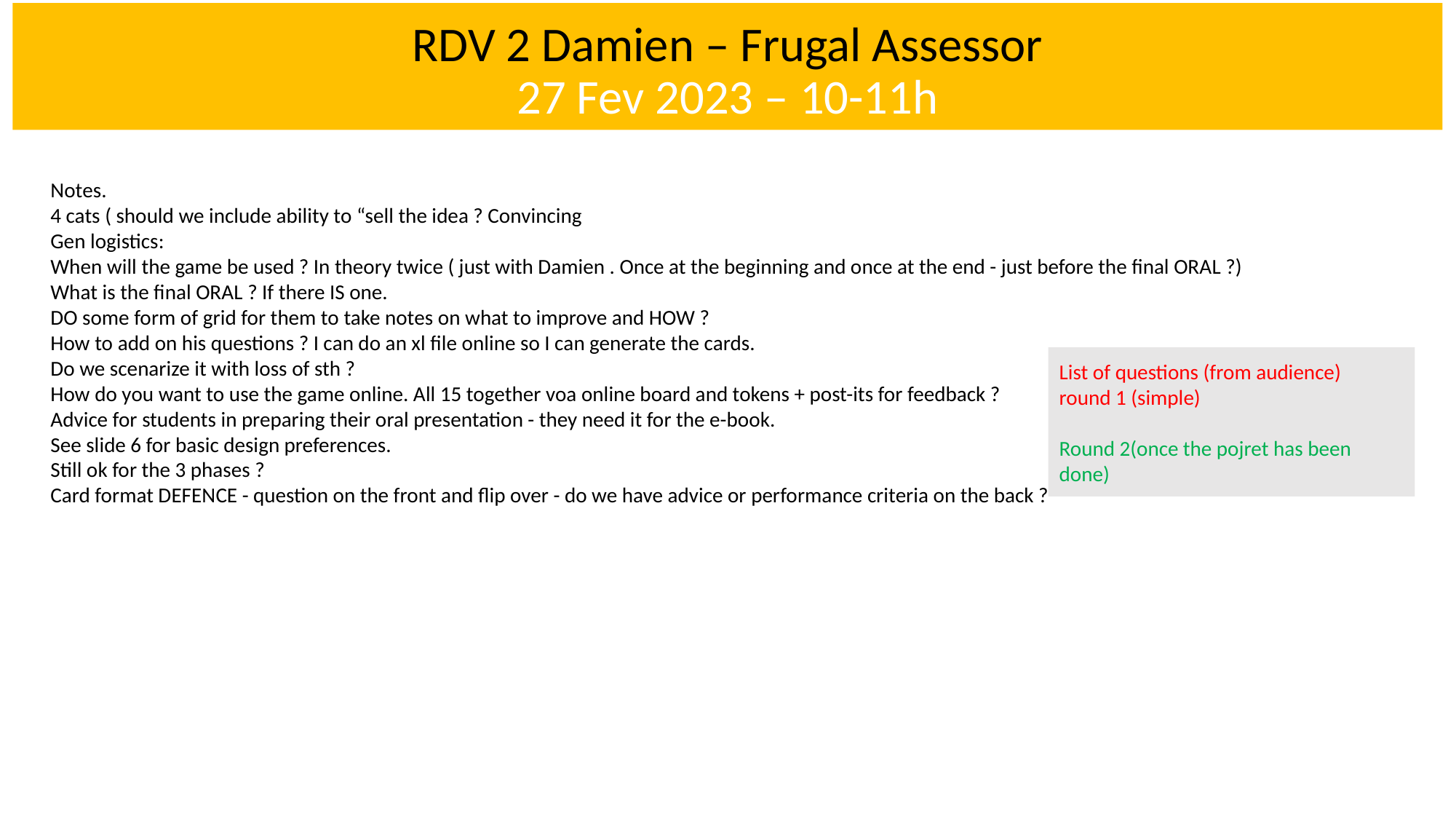

# RDV 2 Damien – Frugal Assessor 27 Fev 2023 – 10-11h
Notes.
4 cats ( should we include ability to “sell the idea ? Convincing
Gen logistics:
When will the game be used ? In theory twice ( just with Damien . Once at the beginning and once at the end - just before the final ORAL ?)
What is the final ORAL ? If there IS one.
DO some form of grid for them to take notes on what to improve and HOW ?
How to add on his questions ? I can do an xl file online so I can generate the cards.
Do we scenarize it with loss of sth ?
How do you want to use the game online. All 15 together voa online board and tokens + post-its for feedback ?
Advice for students in preparing their oral presentation - they need it for the e-book.
See slide 6 for basic design preferences.
Still ok for the 3 phases ?
Card format DEFENCE - question on the front and flip over - do we have advice or performance criteria on the back ?

List of questions (from audience)
round 1 (simple)

Round 2(once the pojret has been done)